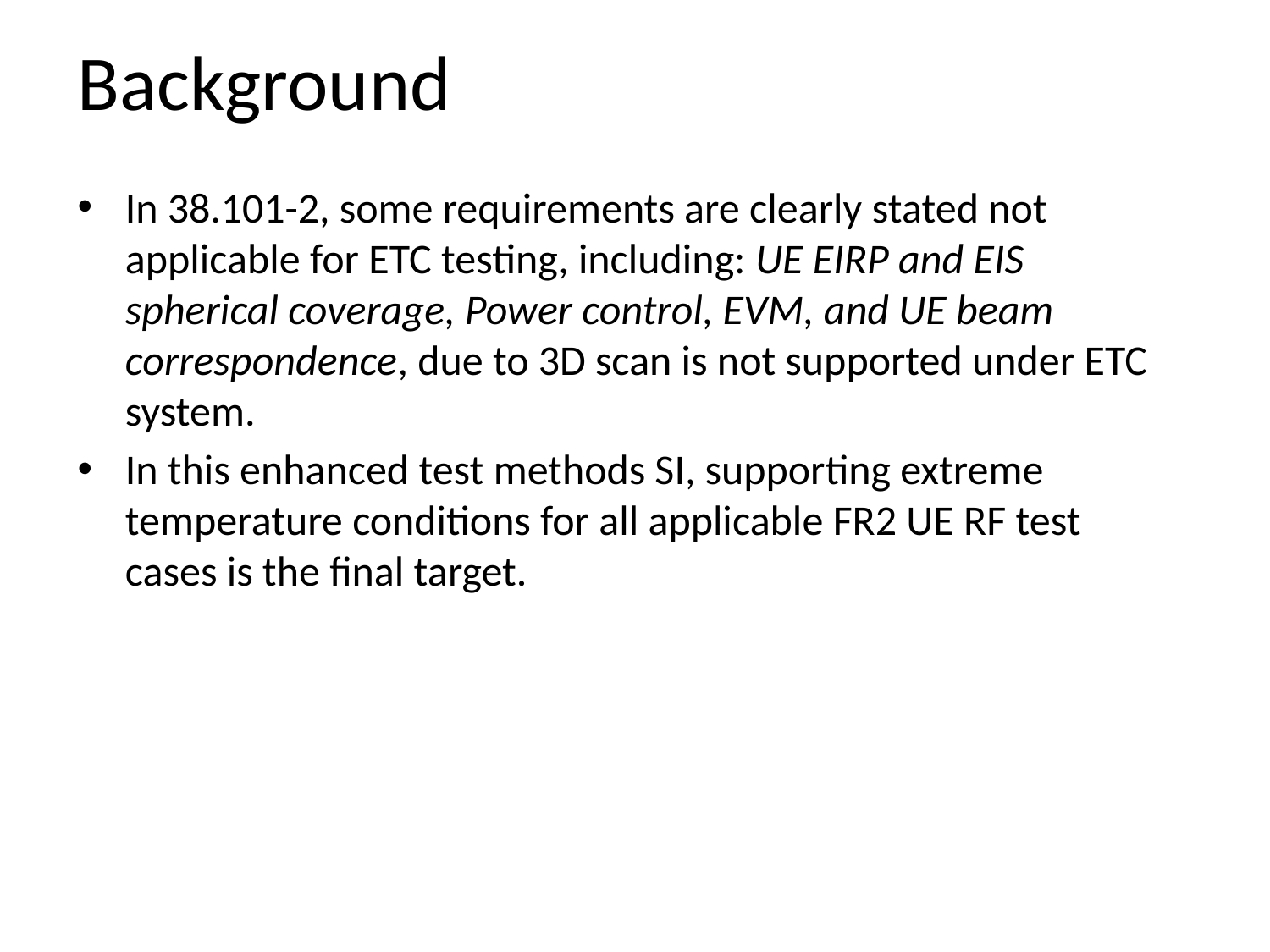

Background
In 38.101-2, some requirements are clearly stated not applicable for ETC testing, including: UE EIRP and EIS spherical coverage, Power control, EVM, and UE beam correspondence, due to 3D scan is not supported under ETC system.
In this enhanced test methods SI, supporting extreme temperature conditions for all applicable FR2 UE RF test cases is the final target.